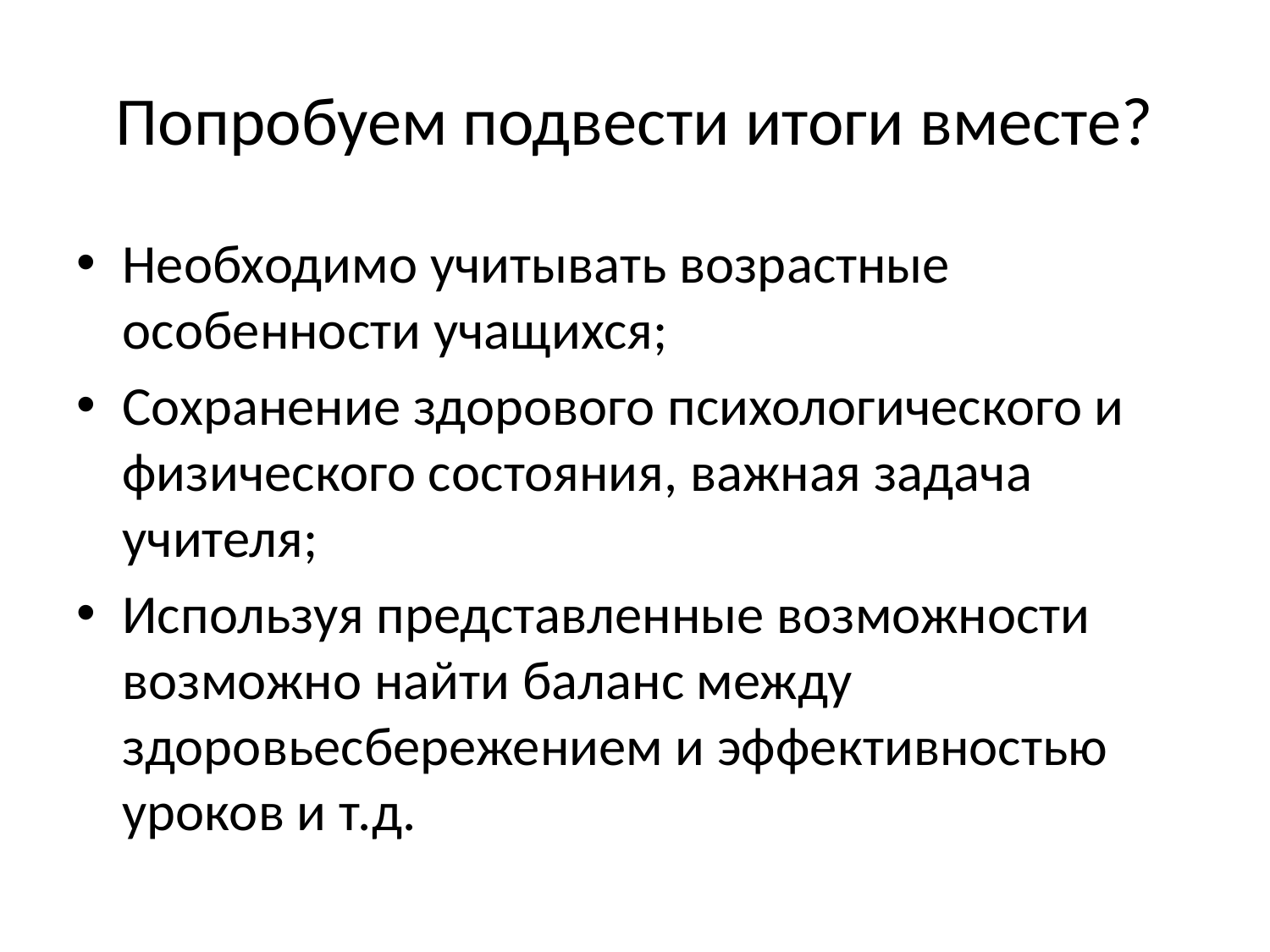

# Попробуем подвести итоги вместе?
Необходимо учитывать возрастные особенности учащихся;
Сохранение здорового психологического и физического состояния, важная задача учителя;
Используя представленные возможности возможно найти баланс между здоровьесбережением и эффективностью уроков и т.д.